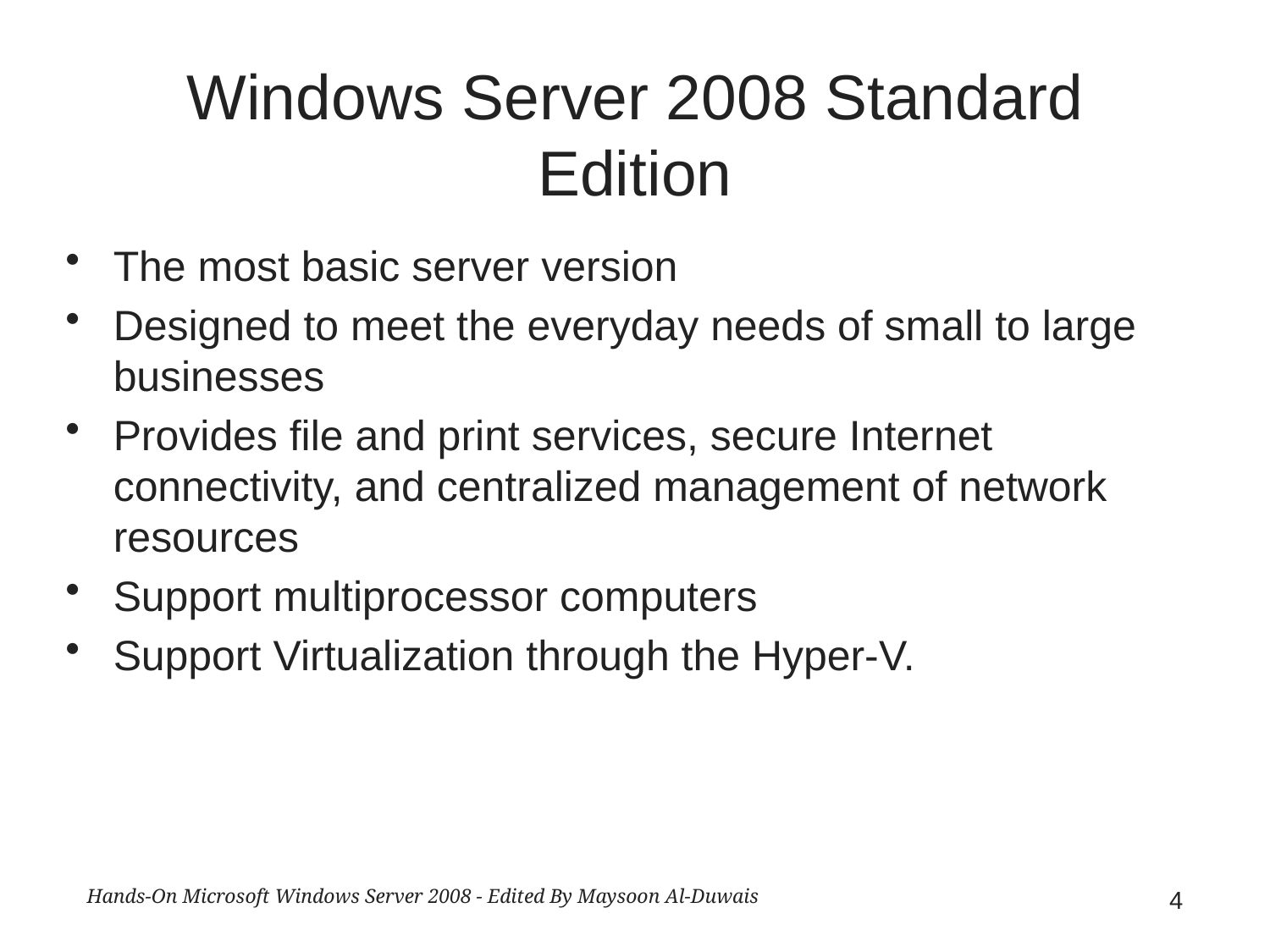

# Windows Server 2008 Standard Edition
The most basic server version
Designed to meet the everyday needs of small to large businesses
Provides file and print services, secure Internet connectivity, and centralized management of network resources
Support multiprocessor computers
Support Virtualization through the Hyper-V.

Hands-On Microsoft Windows Server 2008 - Edited By Maysoon Al-Duwais
4